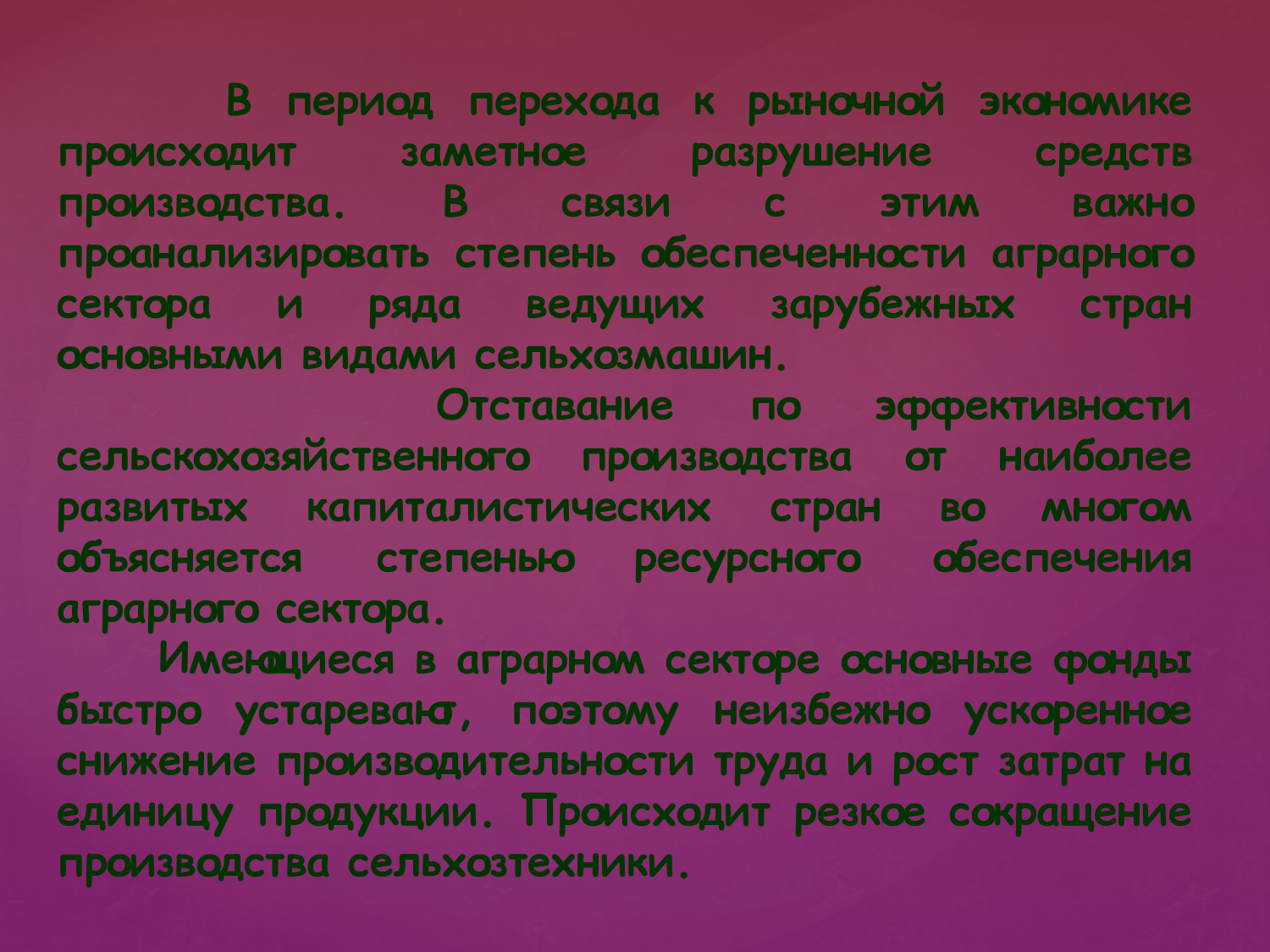

В период перехода к рыночной экономике происходит заметное разрушение средств производства. В связи с этим важно проанализировать степень обеспеченности аграрного сектора и ряда ведущих зарубежных стран основными видами сельхозмашин.
     Отставание по эффективности сельскохозяйственного производства от наиболее развитых капиталистических стран во многом объясняется степенью ресурсного обеспечения аграрного сектора.
     Имеющиеся в аграрном секторе основные фонды быстро устаревают, поэтому неизбежно ускоренное снижение производительности труда и рост затрат на единицу продукции. Происходит резкое сокращение производства сельхозтехники.